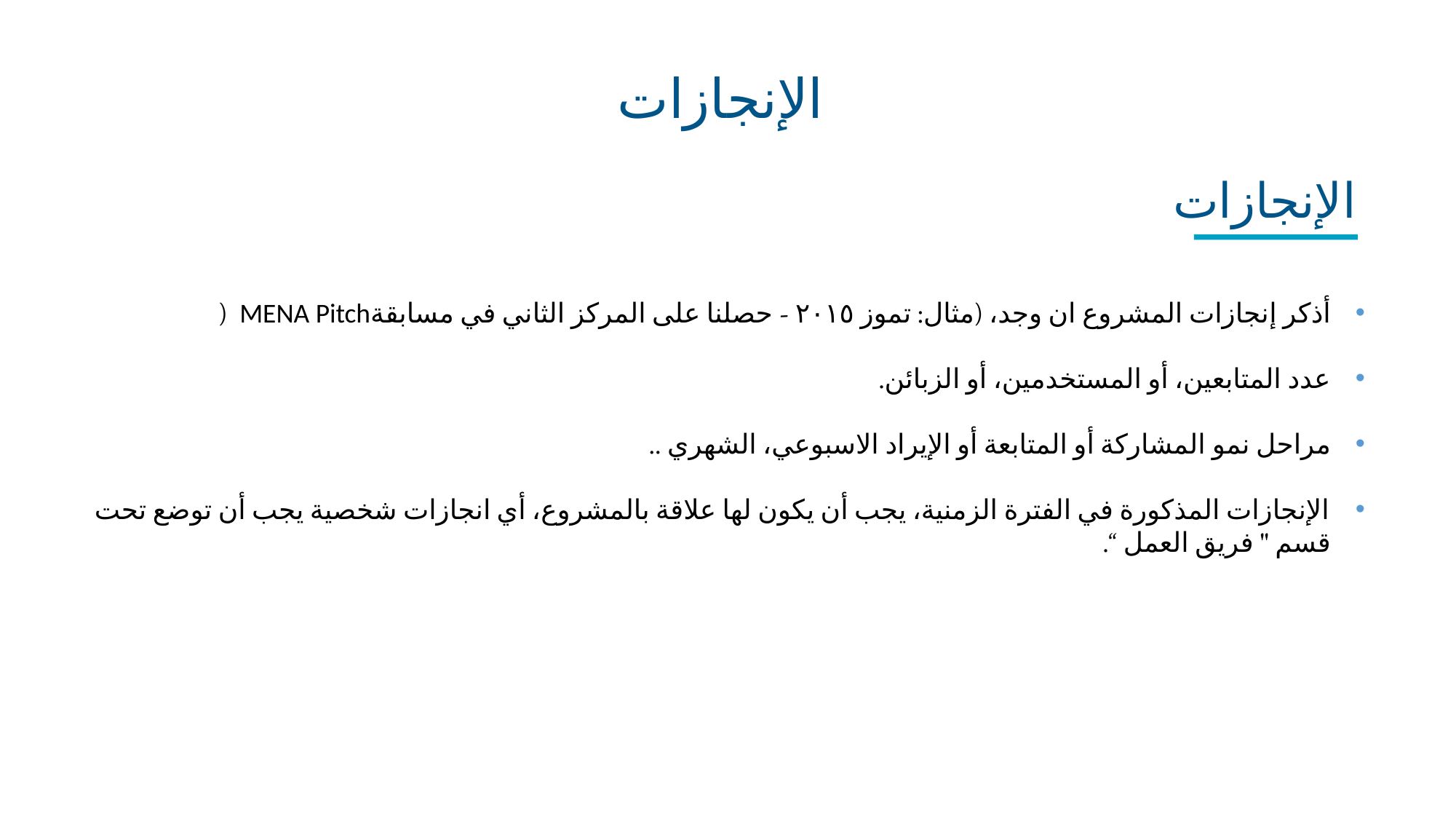

# الإنجازات
الإنجازات

أذكر إنجازات المشروع ان وجد، (مثال: تموز ٢٠١٥ - حصلنا على المركز الثاني في مسابقةMENA Pitch  (

عدد المتابعين، أو المستخدمين، أو الزبائن.

مراحل نمو المشاركة أو المتابعة أو الإيراد الاسبوعي، الشهري ..

الإنجازات المذكورة في الفترة الزمنية، يجب أن يكون لها علاقة بالمشروع، أي انجازات شخصية يجب أن توضع تحت قسم " فريق العمل “.